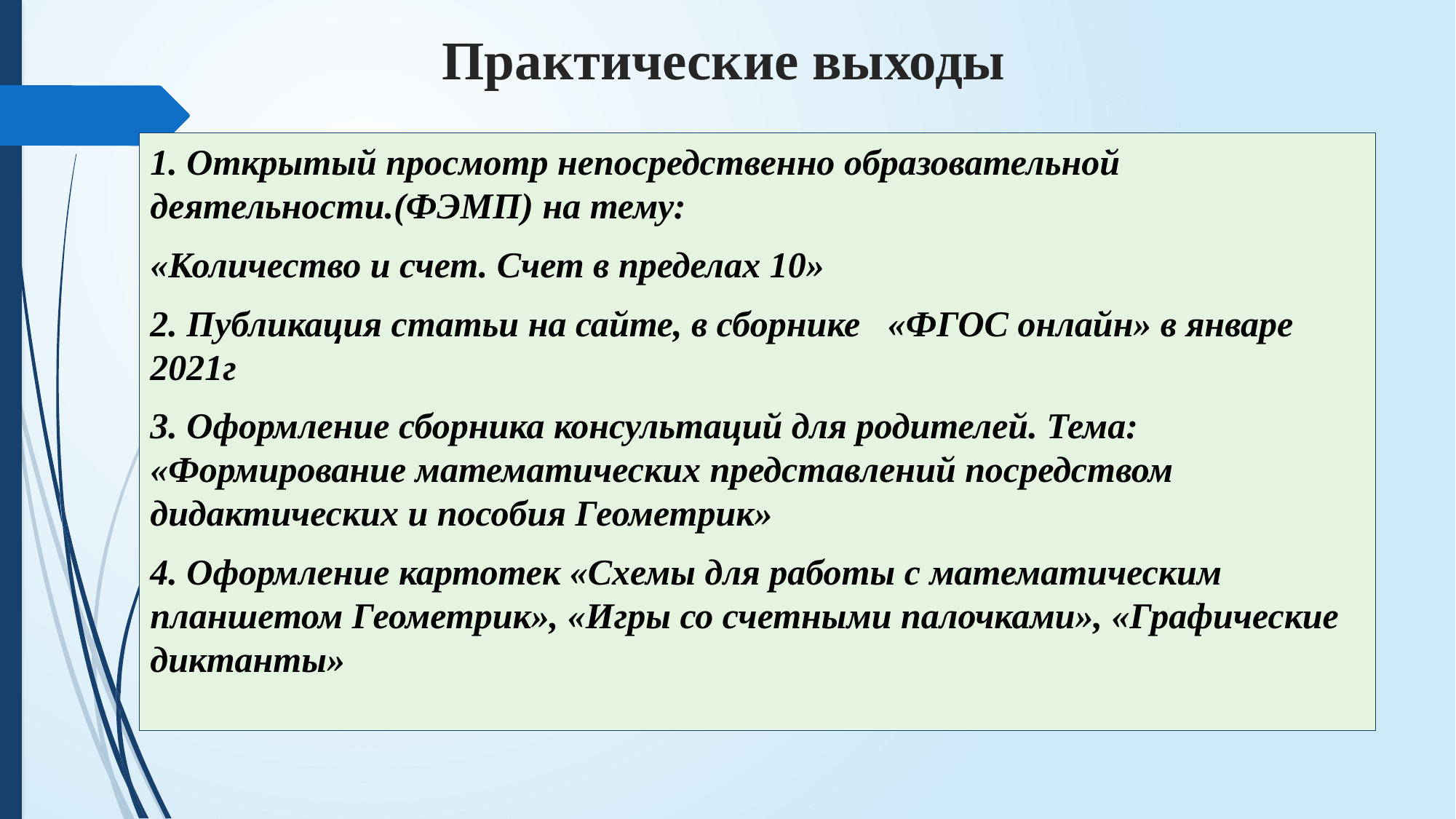

# Практические выходы
1. Открытый просмотр непосредственно образовательной деятельности.(ФЭМП) на тему:
«Количество и счет. Счет в пределах 10»
2. Публикация статьи на сайте, в сборнике   «ФГОС онлайн» в январе 2021г
3. Оформление сборника консультаций для родителей. Тема: «Формирование математических представлений посредством дидактических и пособия Геометрик»
4. Оформление картотек «Схемы для работы с математическим планшетом Геометрик», «Игры со счетными палочками», «Графические диктанты»